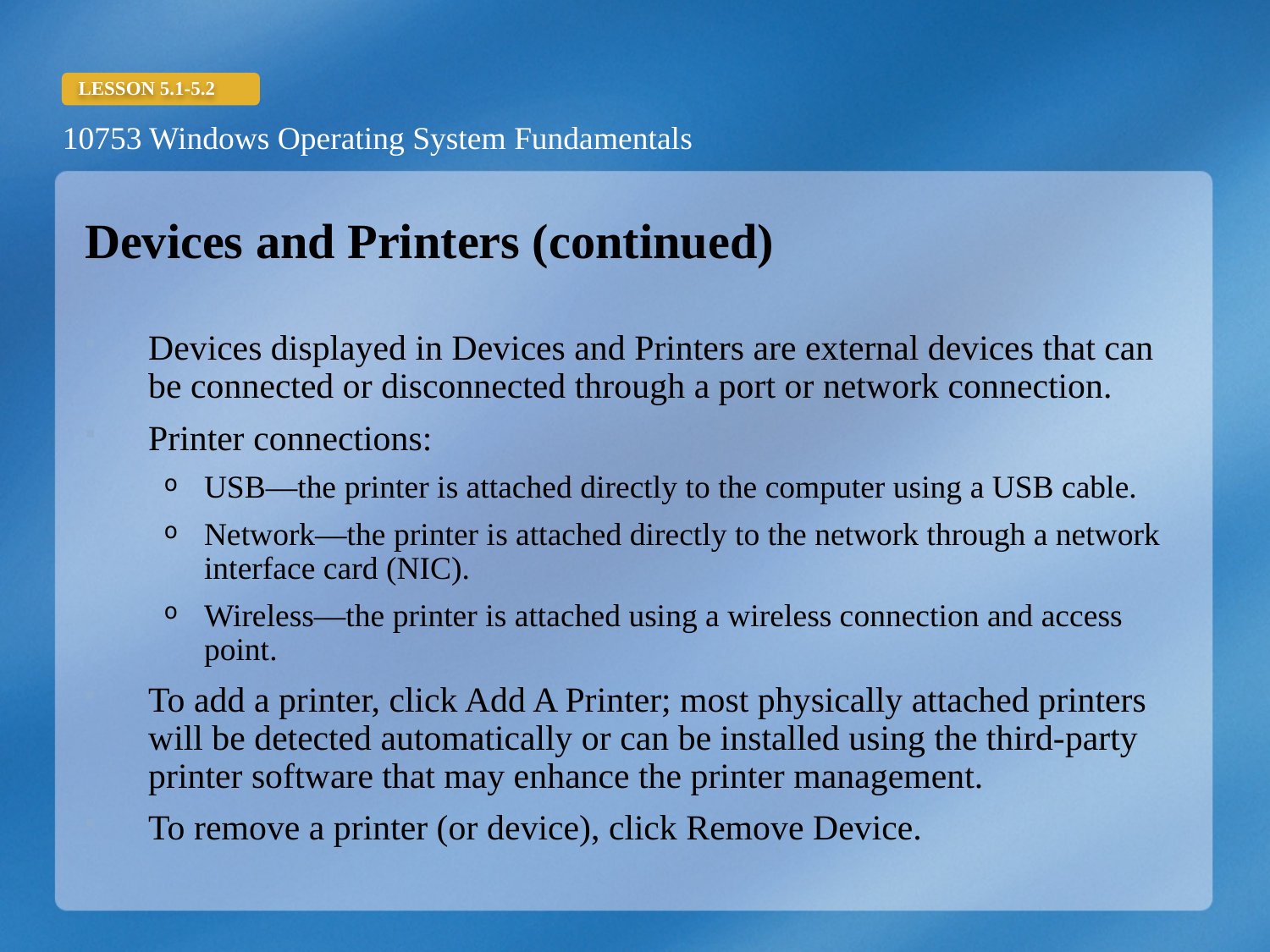

Devices and Printers (continued)

Devices displayed in Devices and Printers are external devices that can be connected or disconnected through a port or network connection.
Printer connections:
USB—the printer is attached directly to the computer using a USB cable.
Network—the printer is attached directly to the network through a network interface card (NIC).
Wireless—the printer is attached using a wireless connection and access point.
To add a printer, click Add A Printer; most physically attached printers will be detected automatically or can be installed using the third-party printer software that may enhance the printer management.
To remove a printer (or device), click Remove Device.